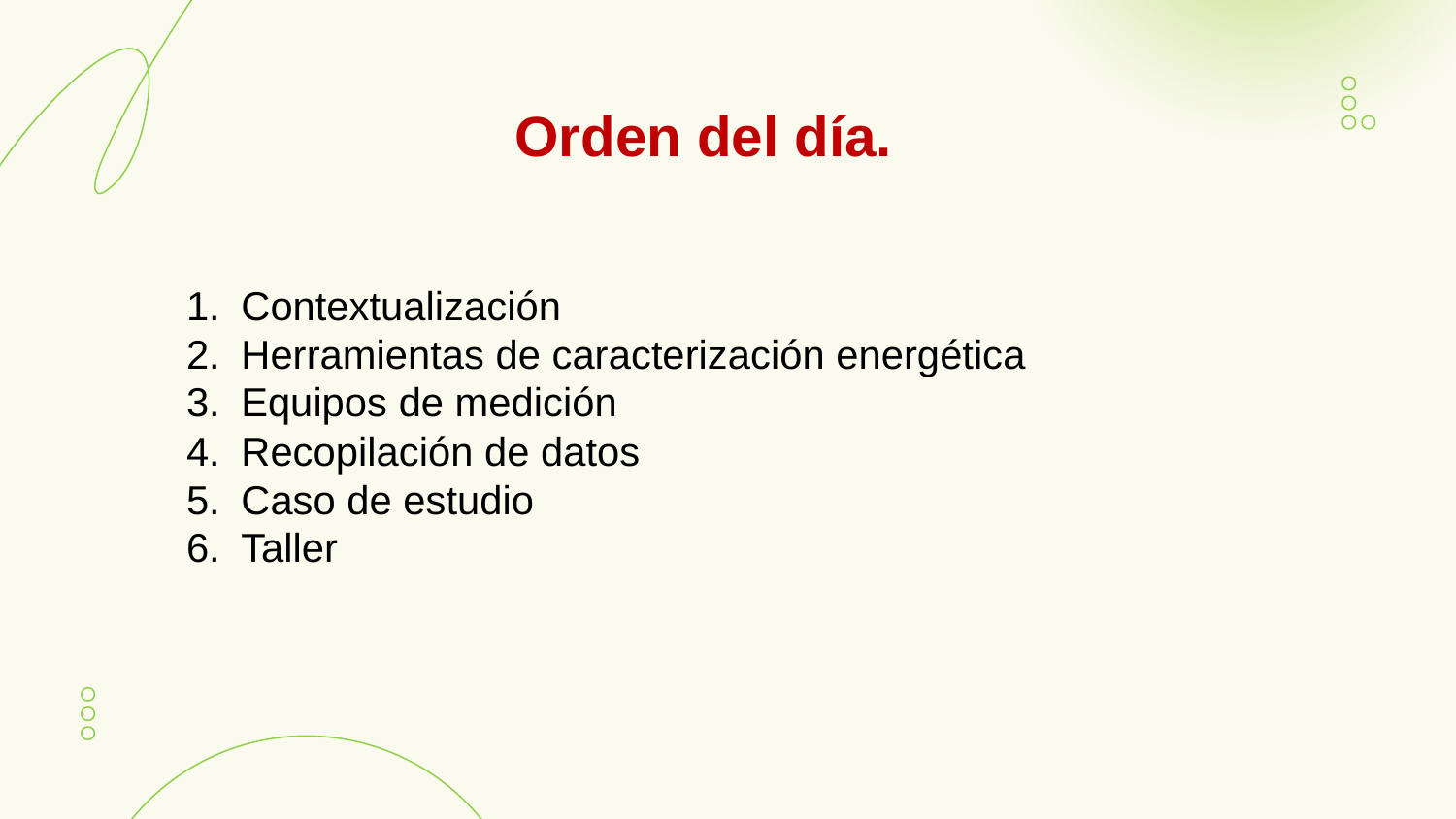

Orden del día.
Contextualización
Herramientas de caracterización energética
Equipos de medición
Recopilación de datos
Caso de estudio
Taller